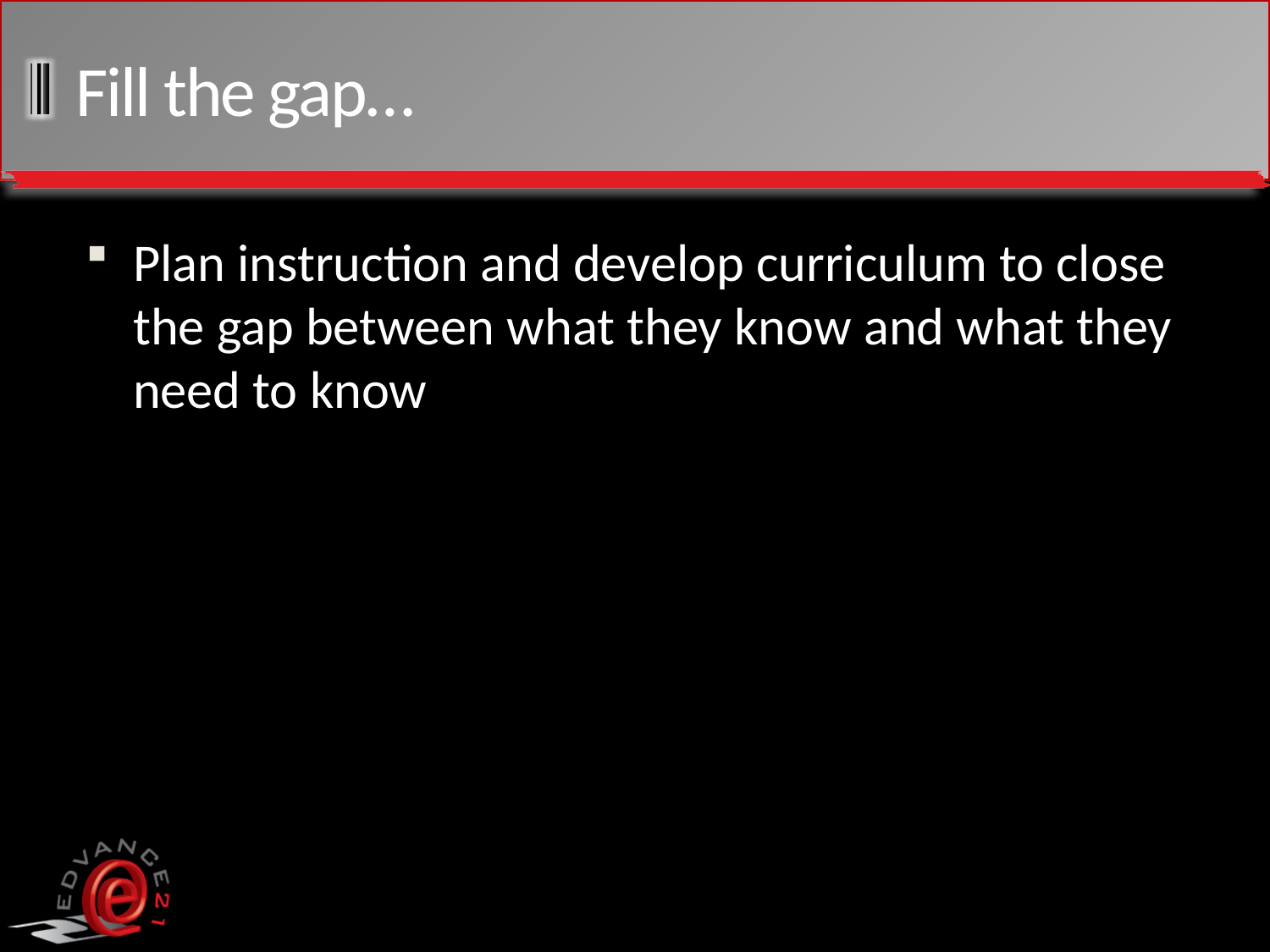

# Fill the gap…
Plan instruction and develop curriculum to close the gap between what they know and what they need to know